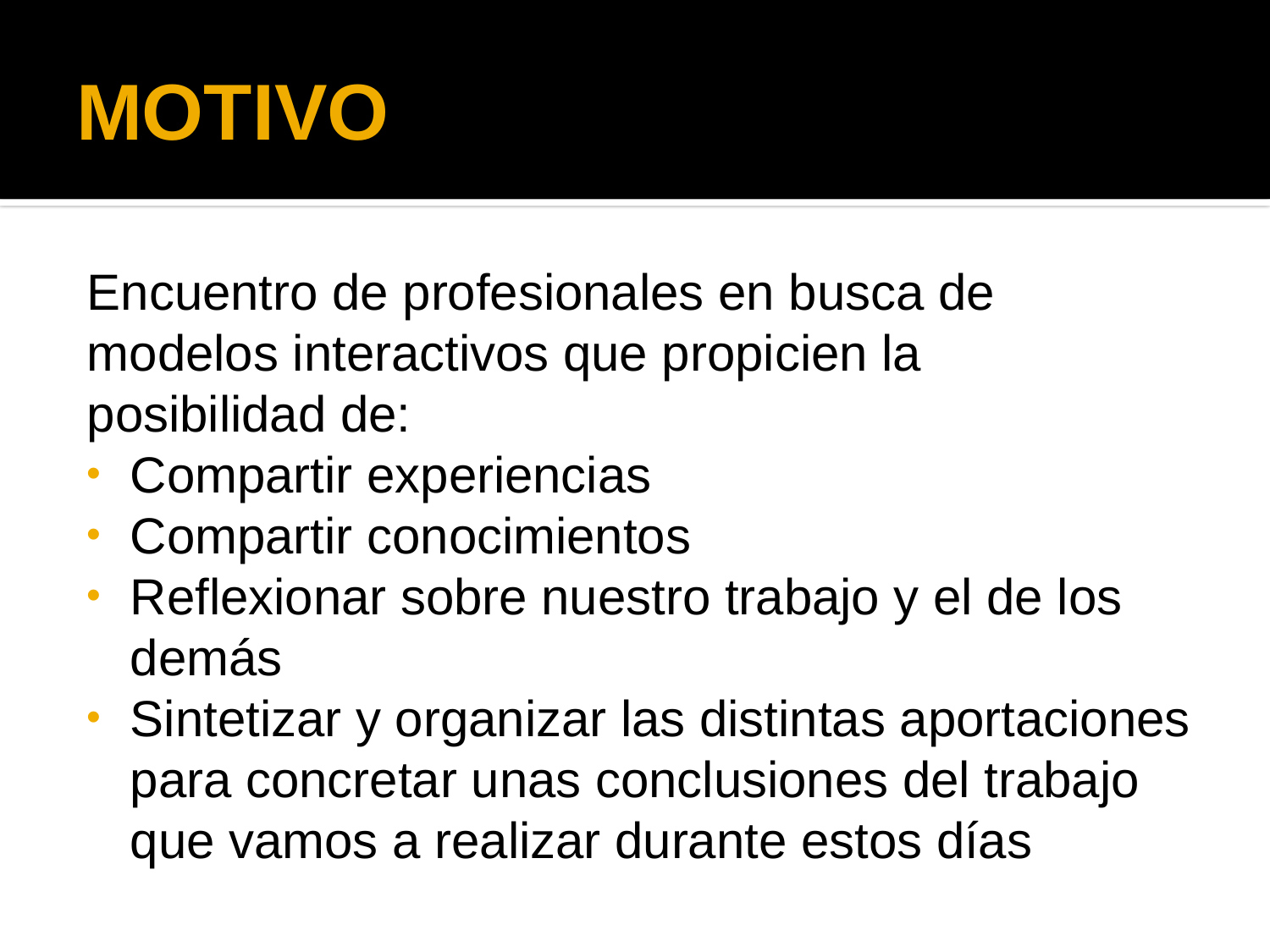

# MOTIVO
Encuentro de profesionales en busca de
modelos interactivos que propicien la
posibilidad de:
Compartir experiencias
Compartir conocimientos
Reflexionar sobre nuestro trabajo y el de los demás
Sintetizar y organizar las distintas aportaciones para concretar unas conclusiones del trabajo que vamos a realizar durante estos días